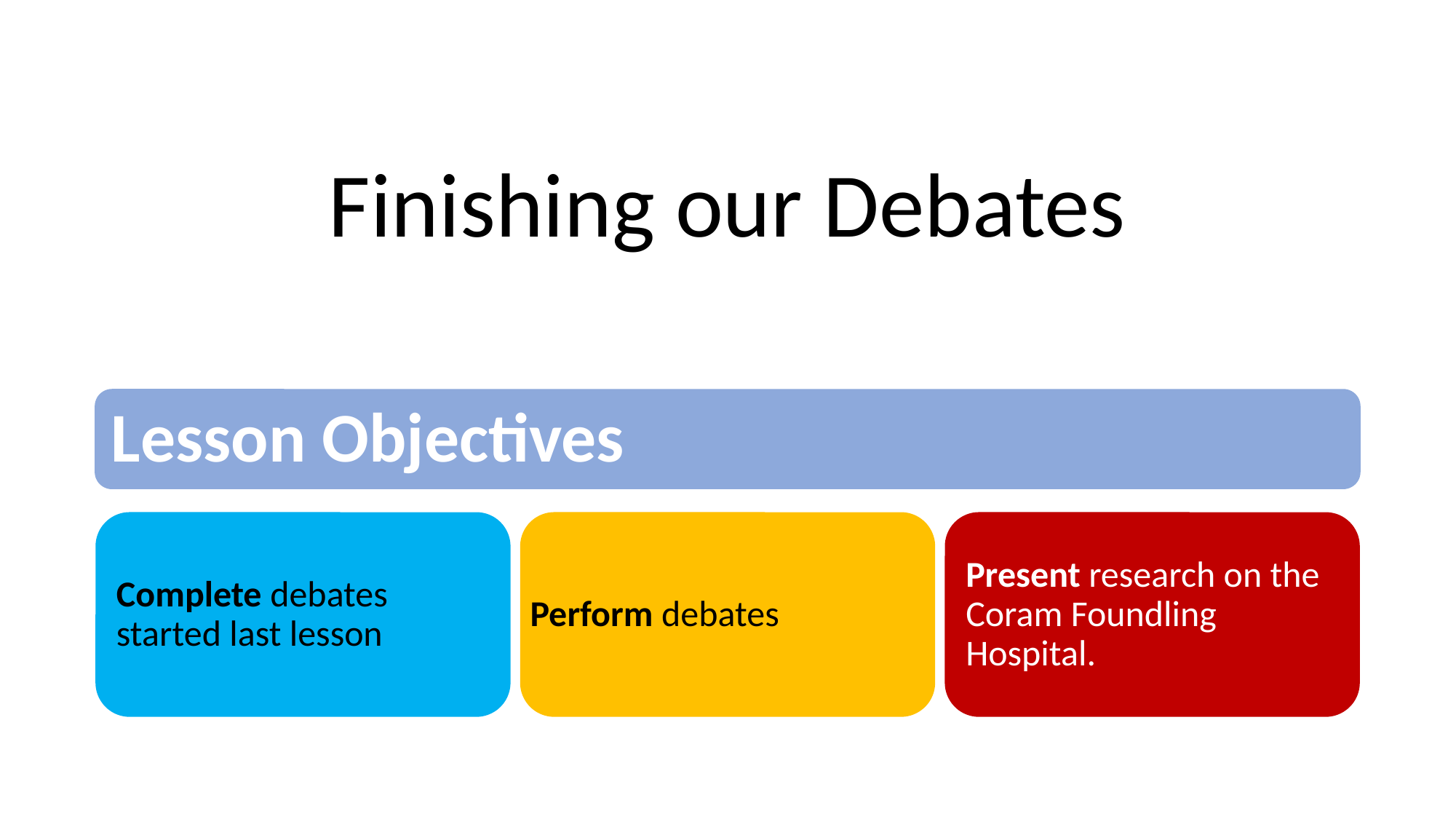

# Finishing our Debates

Lesson Objectives
Complete debates started last lesson
Perform debates
Present research on the Coram Foundling Hospital.